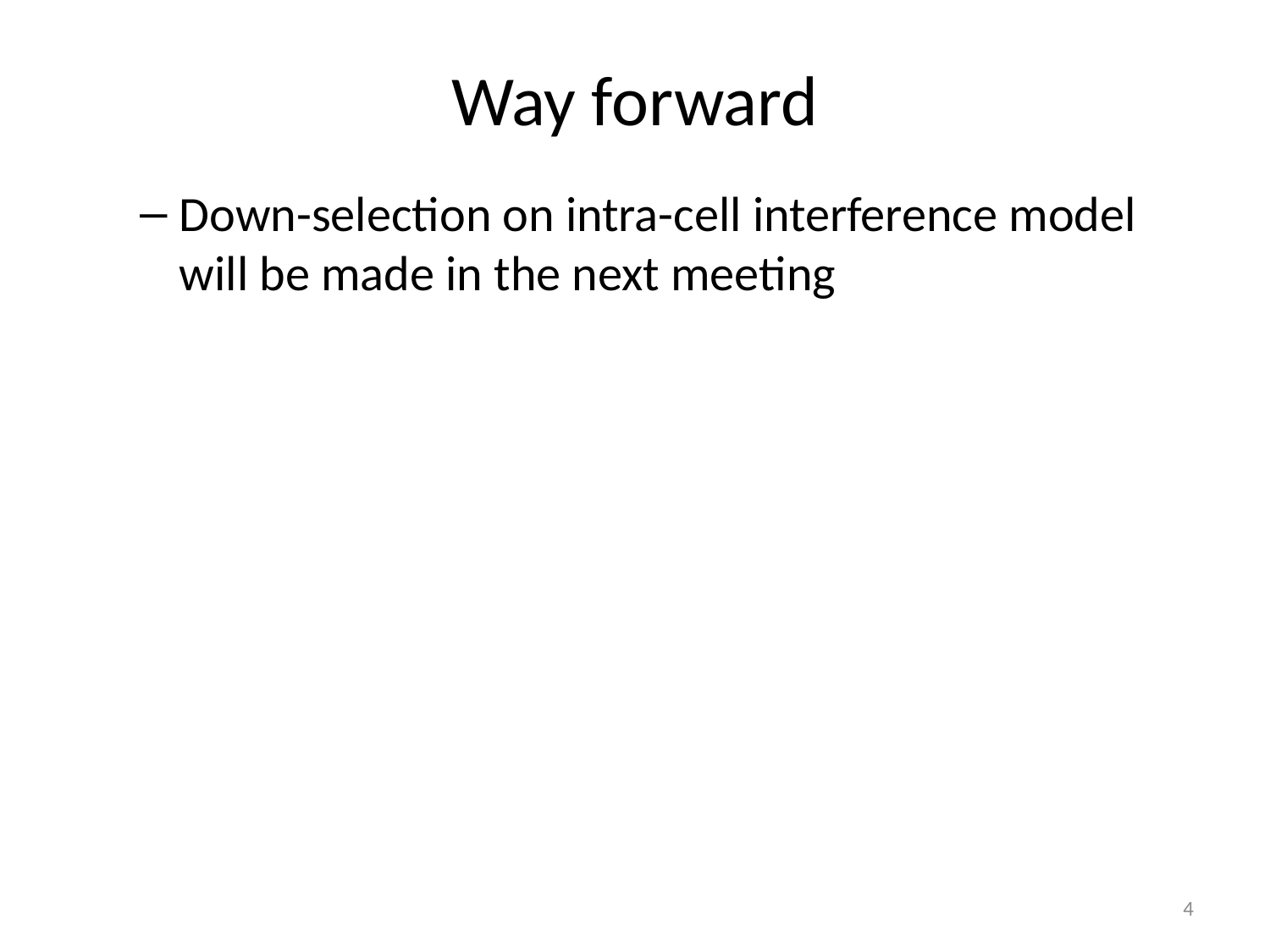

Way forward
Down-selection on intra-cell interference model will be made in the next meeting
4